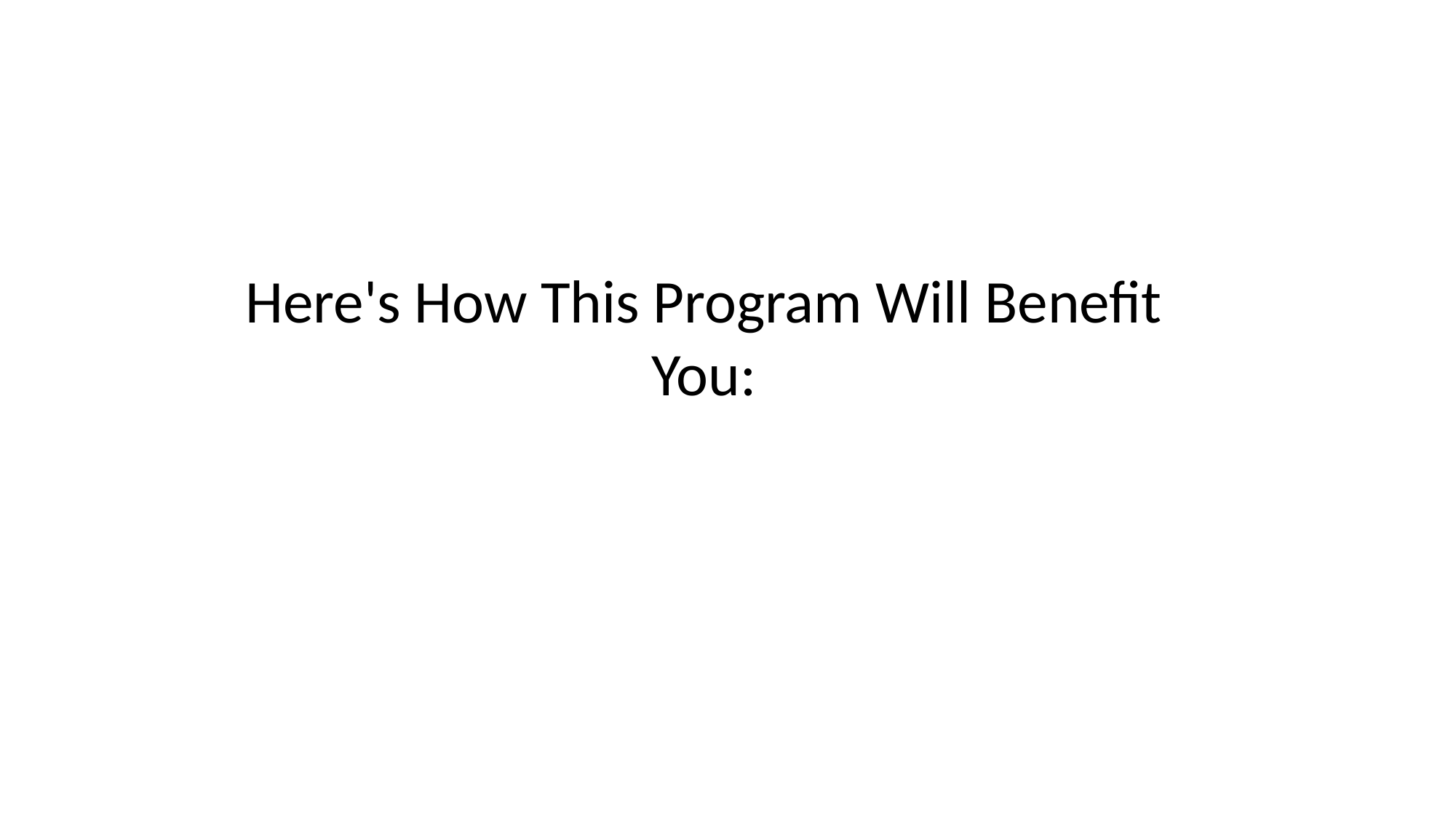

Here's How This Program Will Benefit You: